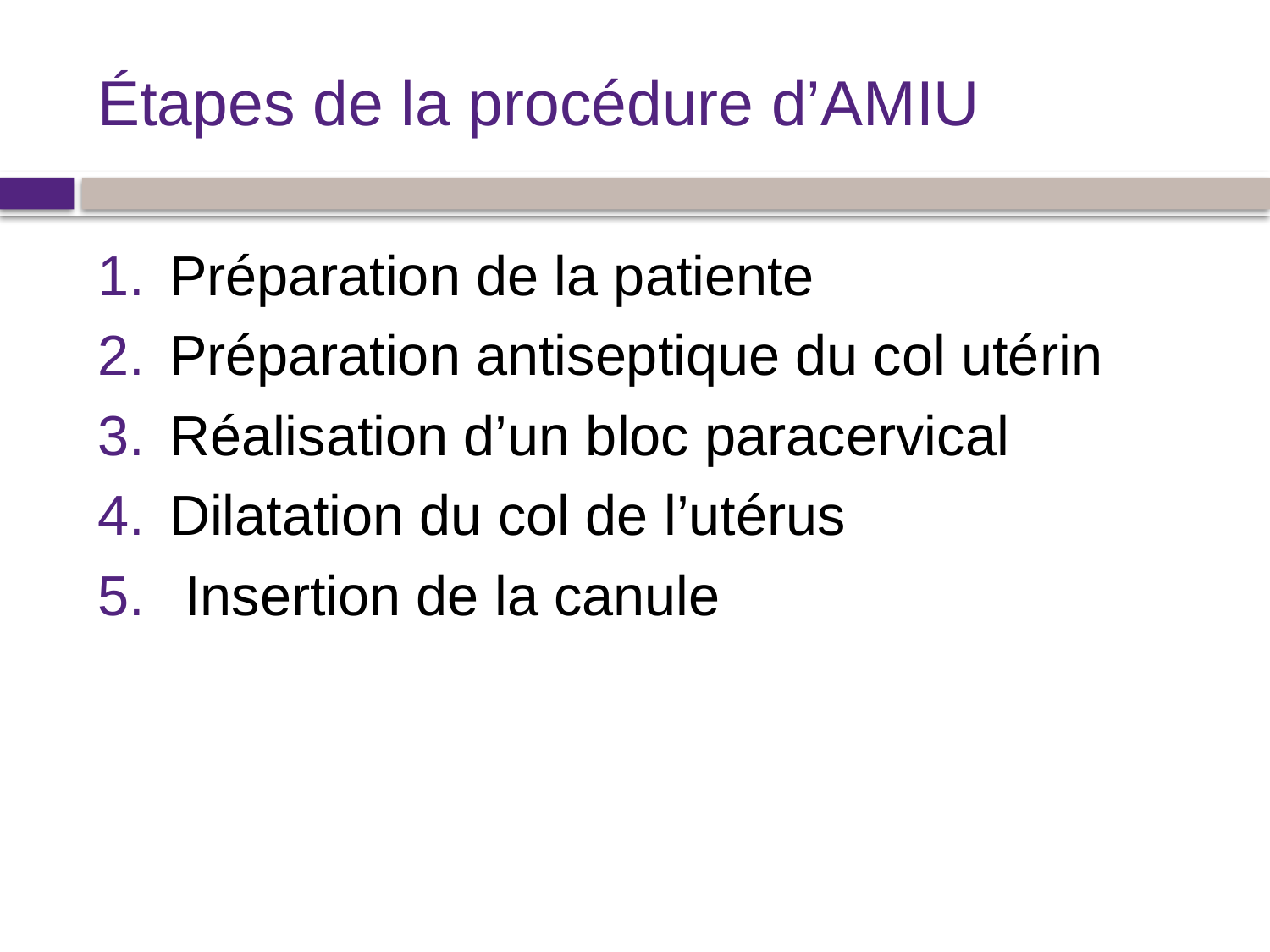

# Étapes de la procédure d’AMIU
Préparation de la patiente
Préparation antiseptique du col utérin
Réalisation d’un bloc paracervical
Dilatation du col de l’utérus
 Insertion de la canule